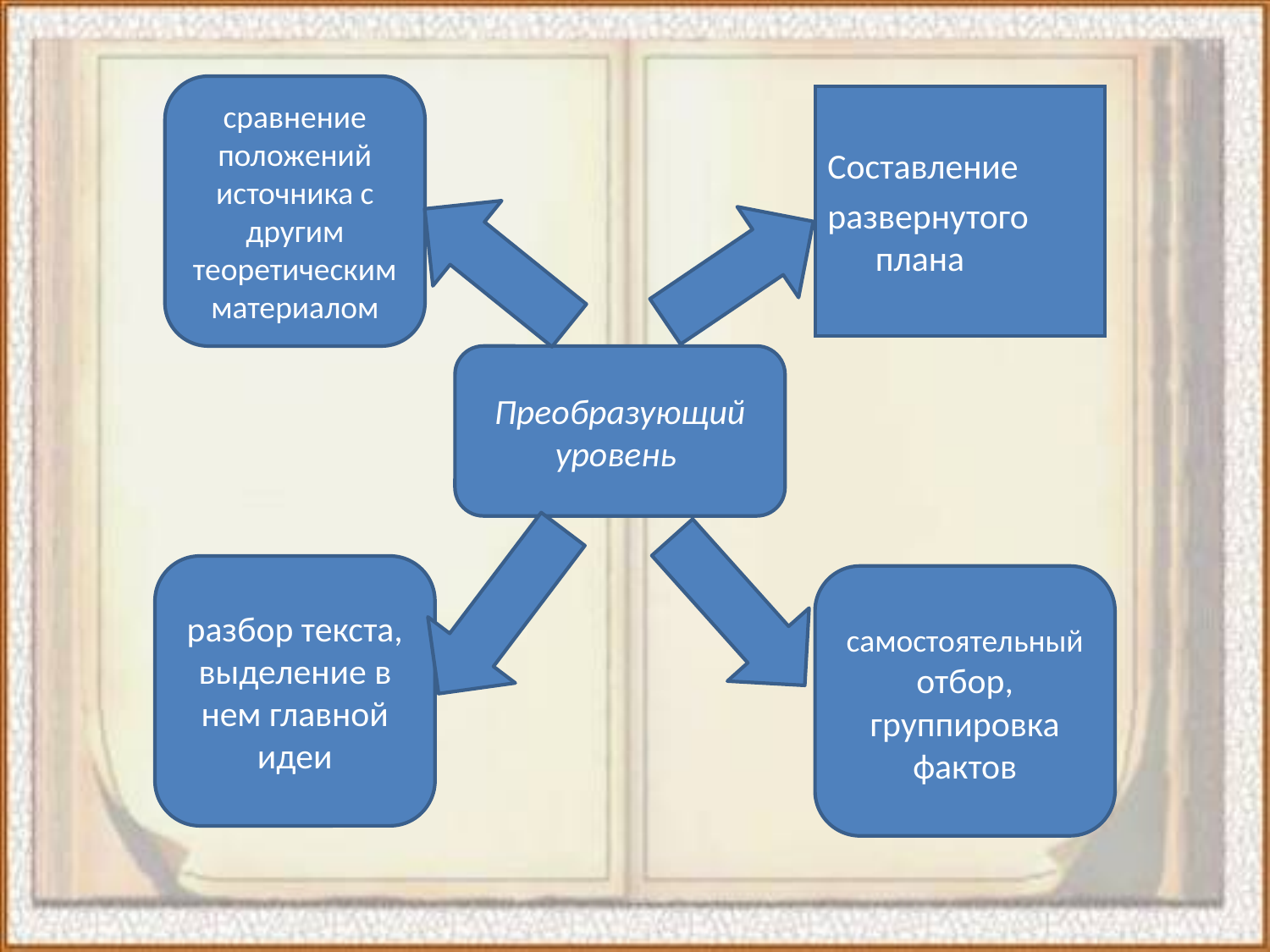

сравнение положений источника с другим теоретическим материалом
Составление
развернутого плана

Преобразующий уровень

разбор текста, выделение в нем главной идеи
самостоятельный отбор, группировка фактов